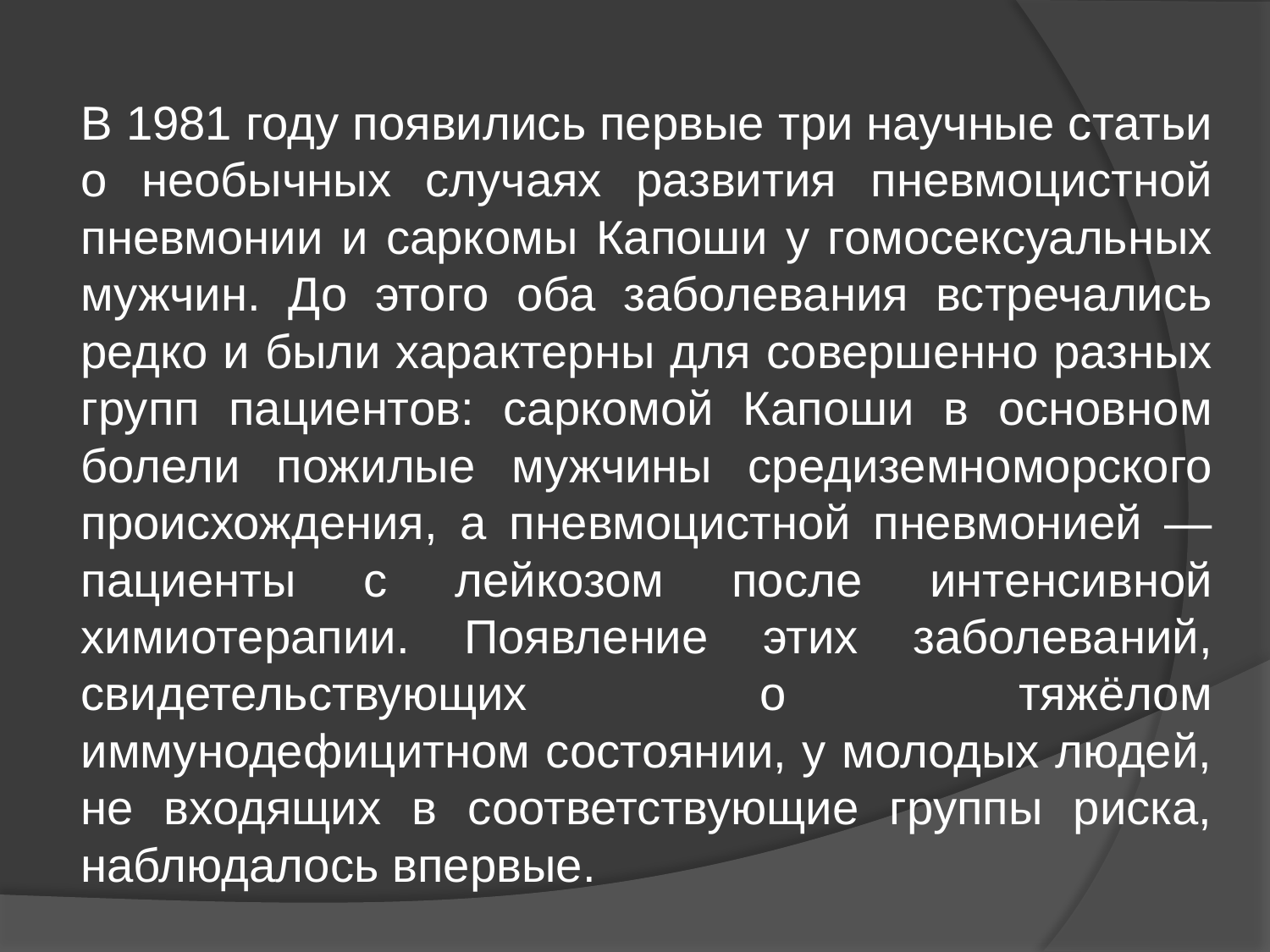

#
В 1981 году появились первые три научные статьи о необычных случаях развития пневмоцистной пневмонии и саркомы Капоши у гомосексуальных мужчин. До этого оба заболевания встречались редко и были характерны для совершенно разных групп пациентов: саркомой Капоши в основном болели пожилые мужчины средиземноморского происхождения, а пневмоцистной пневмонией — пациенты с лейкозом после интенсивной химиотерапии. Появление этих заболеваний, свидетельствующих о тяжёлом иммунодефицитном состоянии, у молодых людей, не входящих в соответствующие группы риска, наблюдалось впервые.